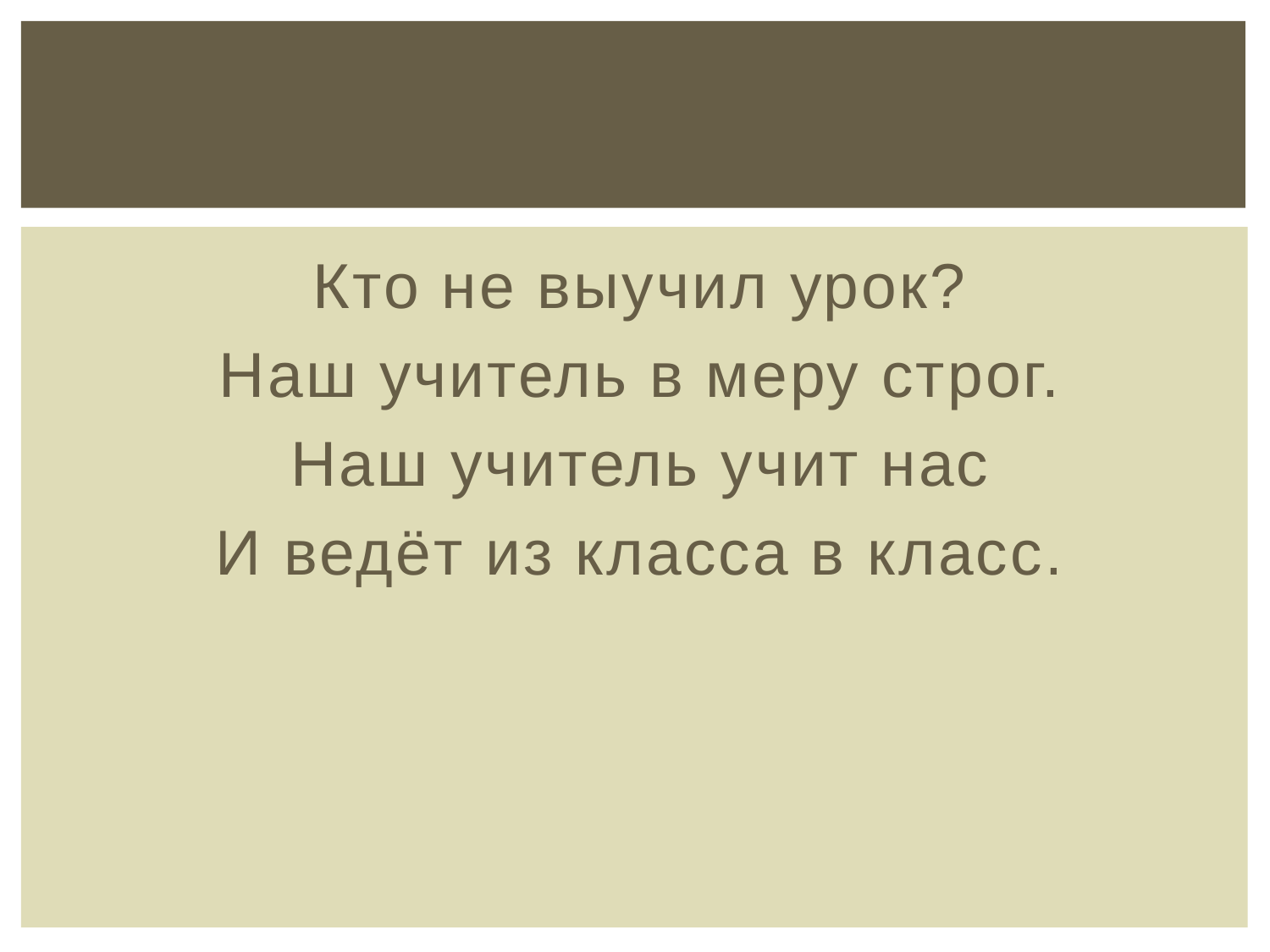

#
Кто не выучил урок?
Наш учитель в меру строг.
Наш учитель учит нас
И ведёт из класса в класс.